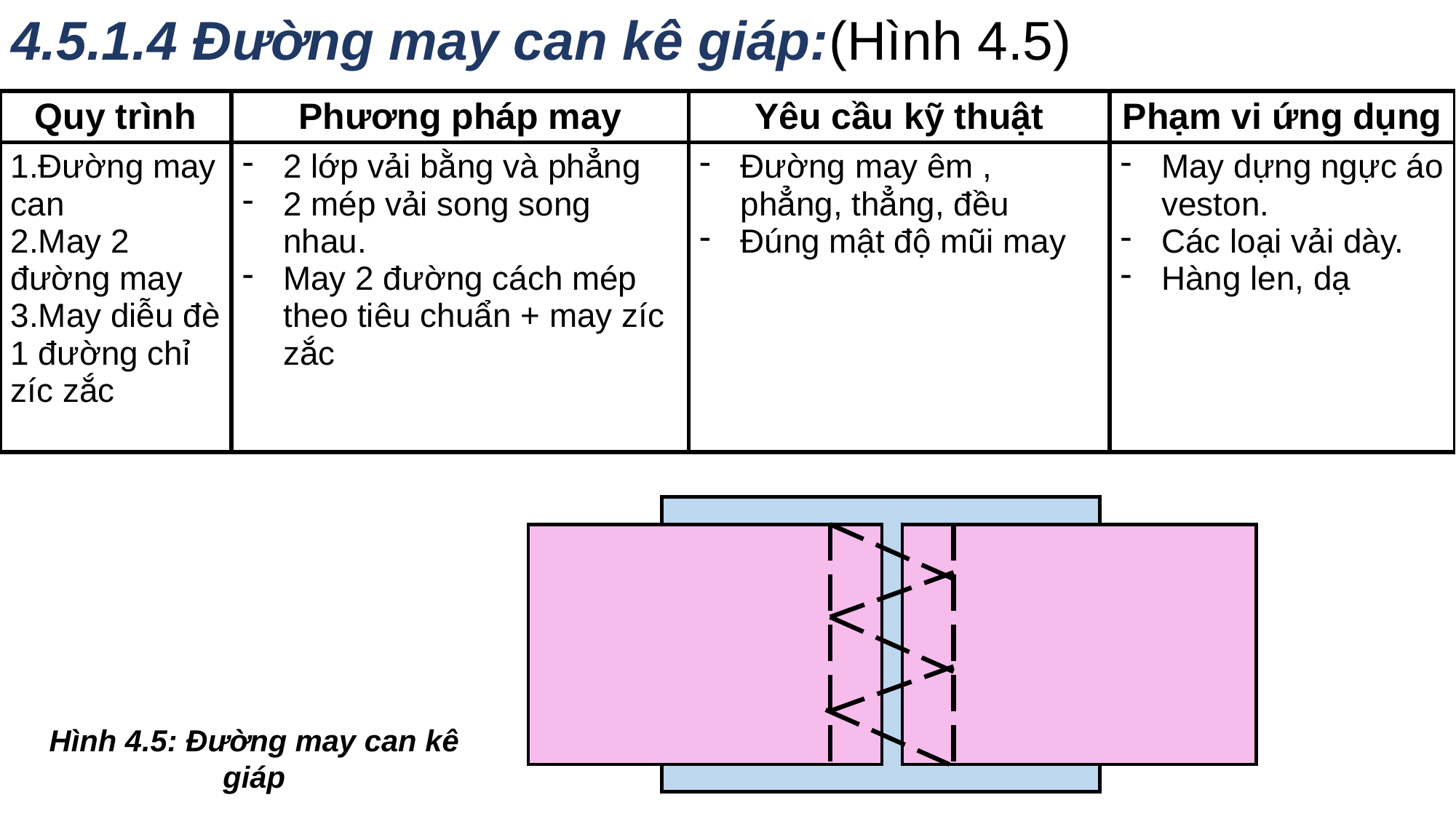

# 4.5.1.4 Đường may can kê giáp:(Hình 4.5)
| Quy trình | Phương pháp may | Yêu cầu kỹ thuật | Phạm vi ứng dụng |
| --- | --- | --- | --- |
| 1.Đường may can 2.May 2 đường may 3.May diễu đè 1 đường chỉ zíc zắc | 2 lớp vải bằng và phẳng 2 mép vải song song nhau. May 2 đường cách mép theo tiêu chuẩn + may zíc zắc | Đường may êm , phẳng, thẳng, đều Đúng mật độ mũi may | May dựng ngực áo veston. Các loại vải dày. Hàng len, dạ |

Hình 4.5: Đường may can kê giáp